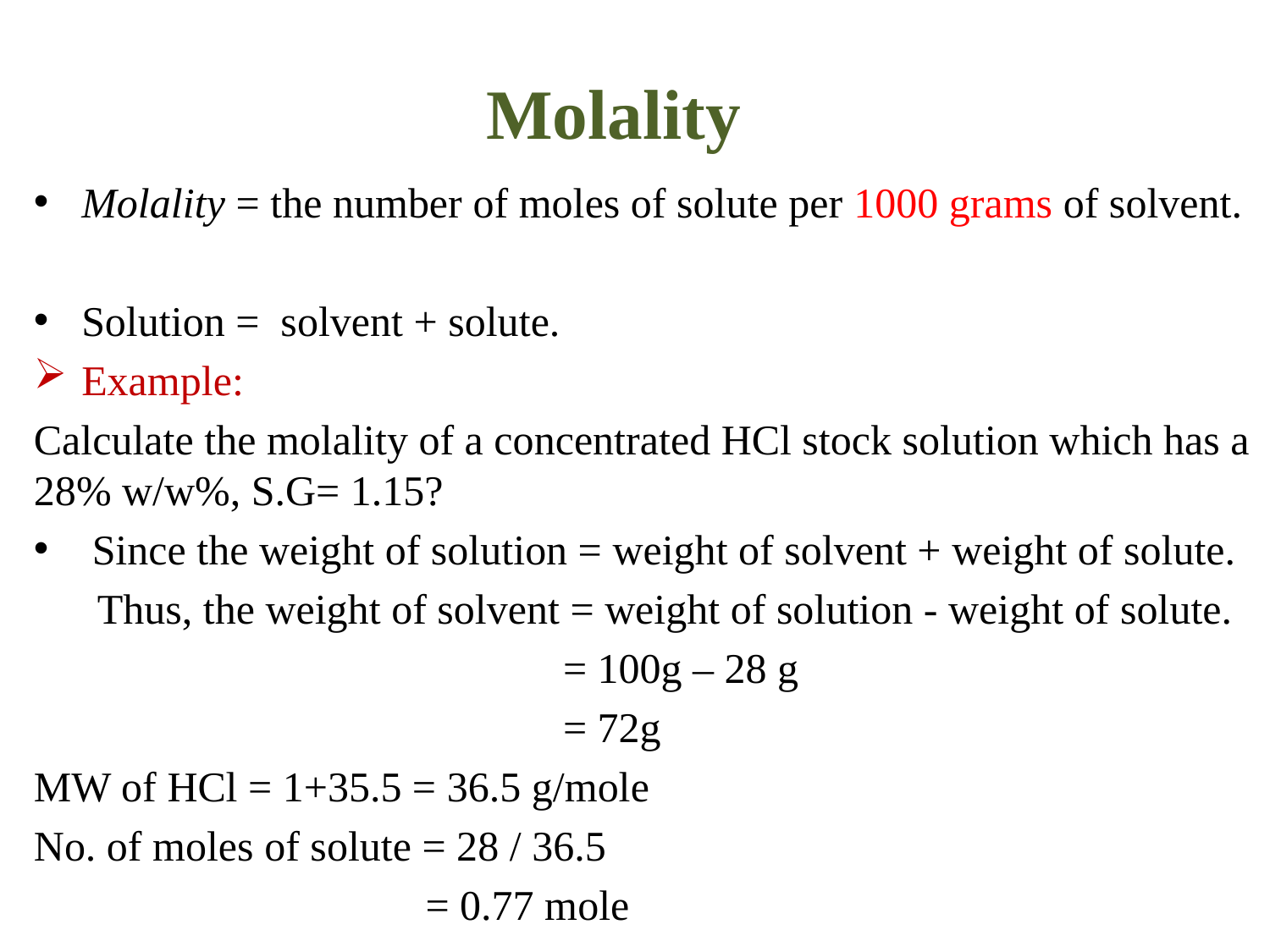

# Molality
Molality = the number of moles of solute per 1000 grams of solvent.

Solution =  solvent + solute.
Example:
Calculate the molality of a concentrated HCl stock solution which has a 28% w/w%, S.G= 1.15?
 Since the weight of solution = weight of solvent + weight of solute.
      Thus, the weight of solvent = weight of solution - weight of solute.
                                                  = 100g – 28 g
                                                  = 72g
MW of HCl = 1+35.5 = 36.5 g/mole
No. of moles of solute = 28 / 36.5
                                     = 0.77 mole